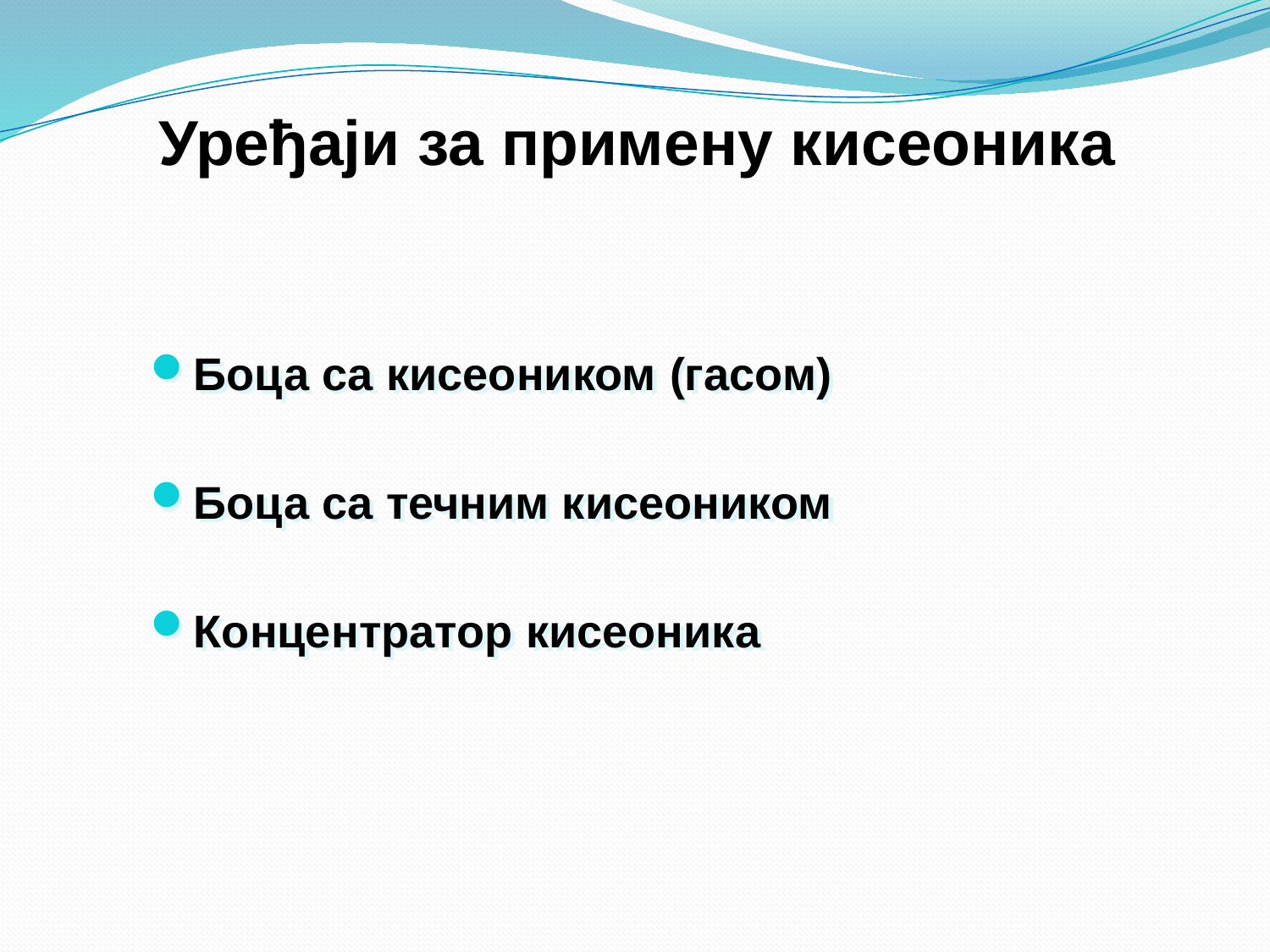

# Уређаји за примену кисеоника
Боца са кисеоником (гасом)

Боца са течним кисеоником

Концентратор кисеоника